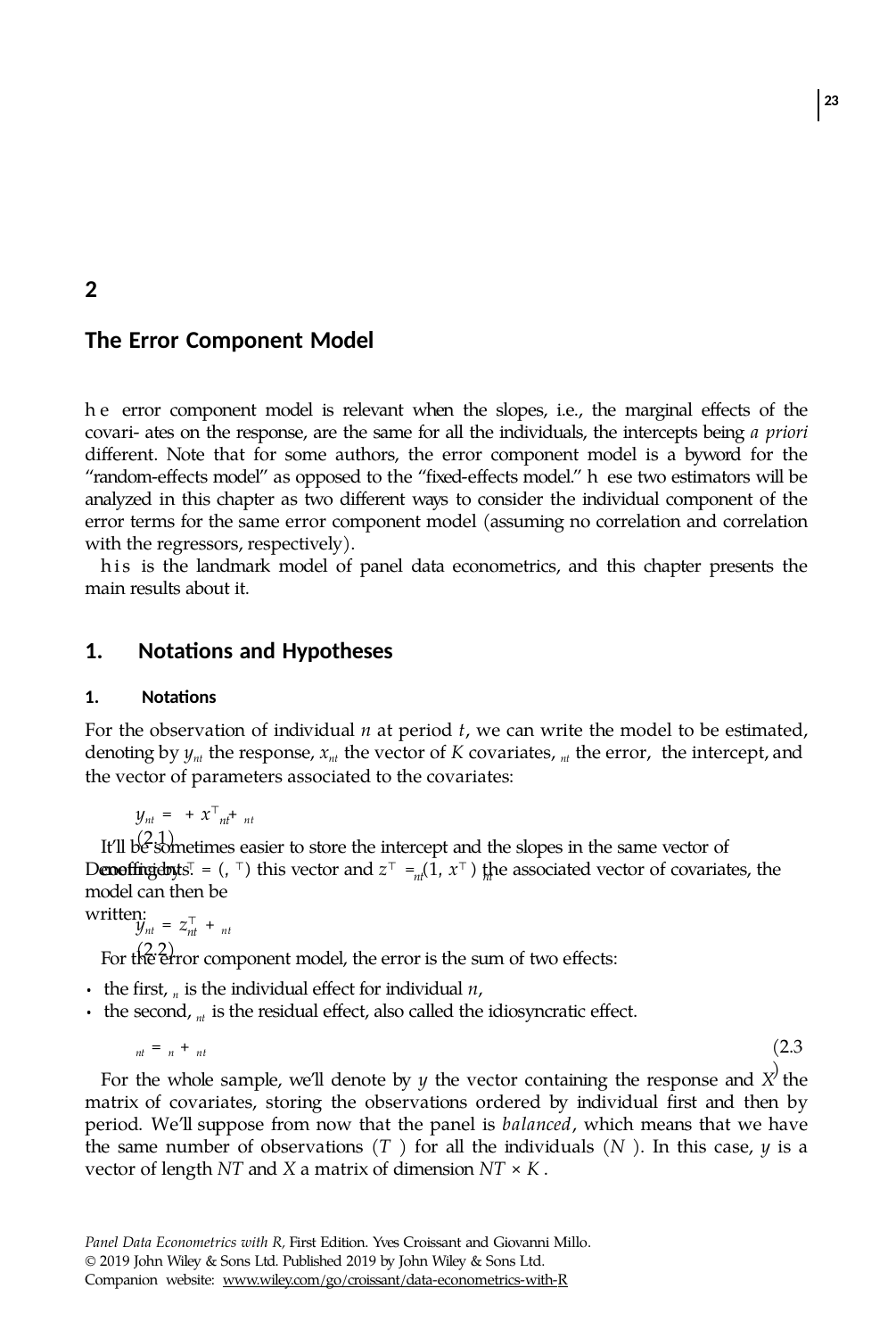

23

2
The Error Component Model

he error component model is relevant when the slopes, i.e., the marginal effects of the covari- ates on the response, are the same for all the individuals, the intercepts being a priori different. Note that for some authors, the error component model is a byword for the “random-effects model” as opposed to the “ﬁxed-effects model.” hese two estimators will be analyzed in this chapter as two different ways to consider the individual component of the error terms for the same error component model (assuming no correlation and correlation with the regressors, respectively).
his is the landmark model of panel data econometrics, and this chapter presents the main results about it.

Notations and Hypotheses

Notations
For the observation of individual n at period t, we can write the model to be estimated, denoting by ynt  the response, xnt  the vector of K covariates, nt  the error,  the intercept, and  the vector of parameters associated to the covariates:
ynt =  + x⊤  + nt	(2.1)
nt
It’ll be sometimes easier to store the intercept and the slopes in the same vector of coeﬃcients.
Denoting by ⊤ = (, ⊤) this vector and z⊤ = (1, x⊤ ) the associated vector of covariates, the
nt	nt
model can then be written:
ynt = z⊤  + nt	(2.2)
nt
For the error component model, the error is the sum of two effects:
the ﬁrst, n is the individual effect for individual n,
the second, nt is the residual effect, also called the idiosyncratic effect.
nt = n + nt
(2.3)
For the whole sample, we’ll denote by y the vector containing the response and X the matrix of covariates, storing the observations ordered by individual ﬁrst and then by period. We’ll suppose from now that the panel is balanced, which means that we have the same number of observations (T ) for all the individuals (N ). In this case, y is a vector of length NT and X a matrix of dimension NT × K .
Panel Data Econometrics with R, First Edition. Yves Croissant and Giovanni Millo.
© 2019 John Wiley & Sons Ltd. Published 2019 by John Wiley & Sons Ltd.
Companion website: www.wiley.com/go/croissant/data-econometrics-with-R